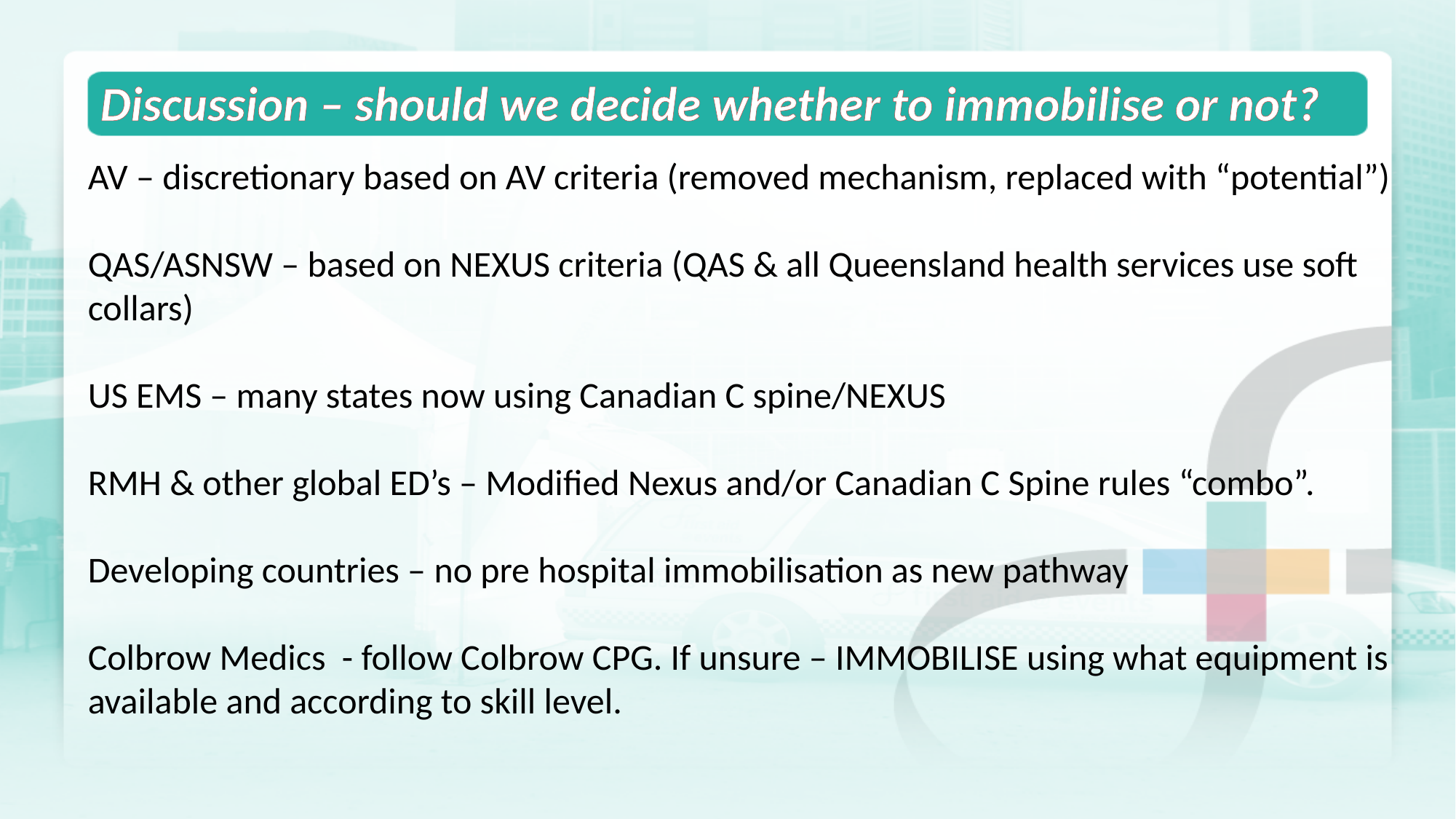

Discussion – should we decide whether to immobilise or not?
AV – discretionary based on AV criteria (removed mechanism, replaced with “potential”)

QAS/ASNSW – based on NEXUS criteria (QAS & all Queensland health services use soft collars)

US EMS – many states now using Canadian C spine/NEXUS

RMH & other global ED’s – Modified Nexus and/or Canadian C Spine rules “combo”.

Developing countries – no pre hospital immobilisation as new pathway

Colbrow Medics  - follow Colbrow CPG. If unsure – IMMOBILISE using what equipment is available and according to skill level.